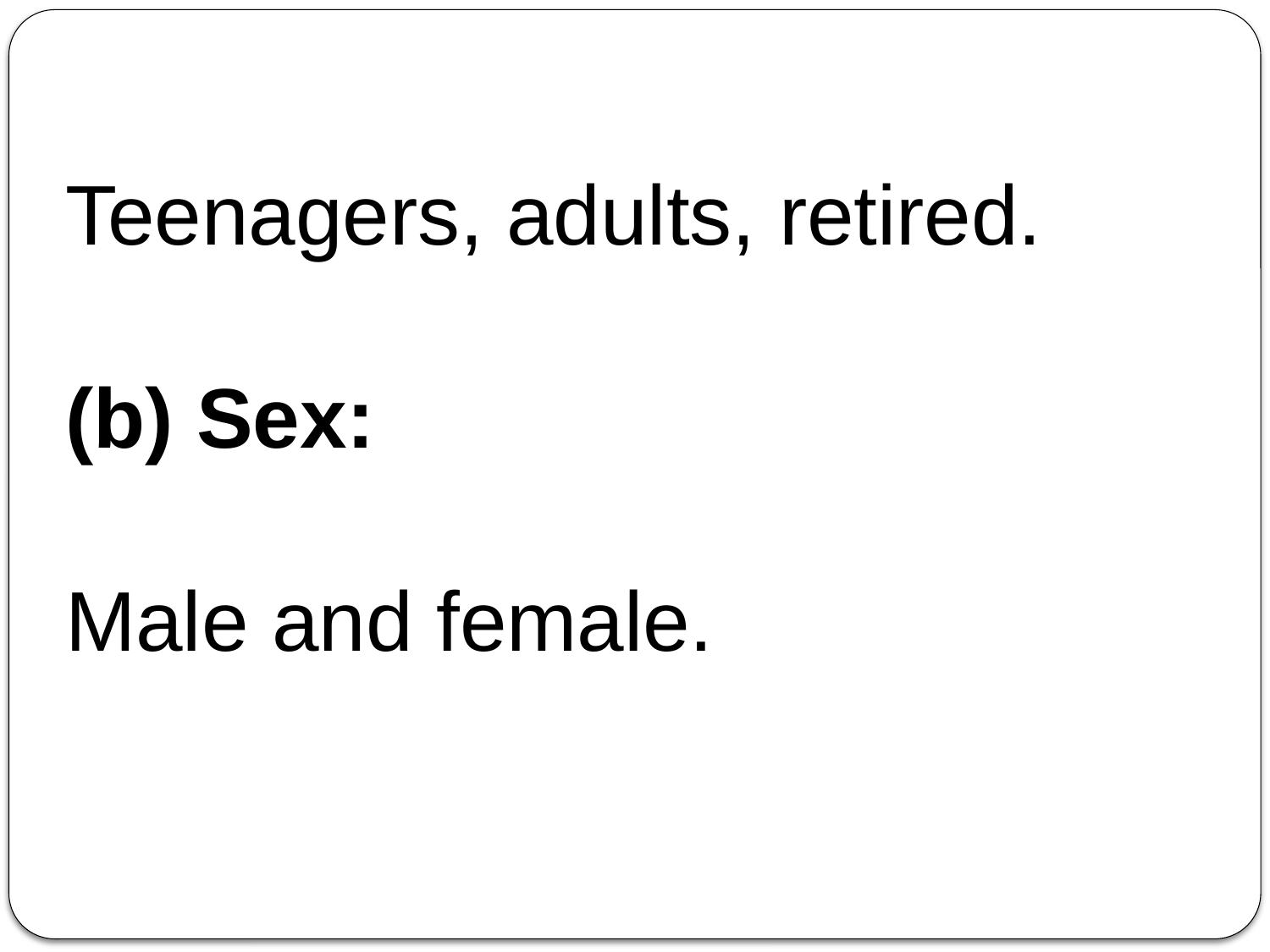

Teenagers, adults, retired.

(b) Sex:

Male and female.